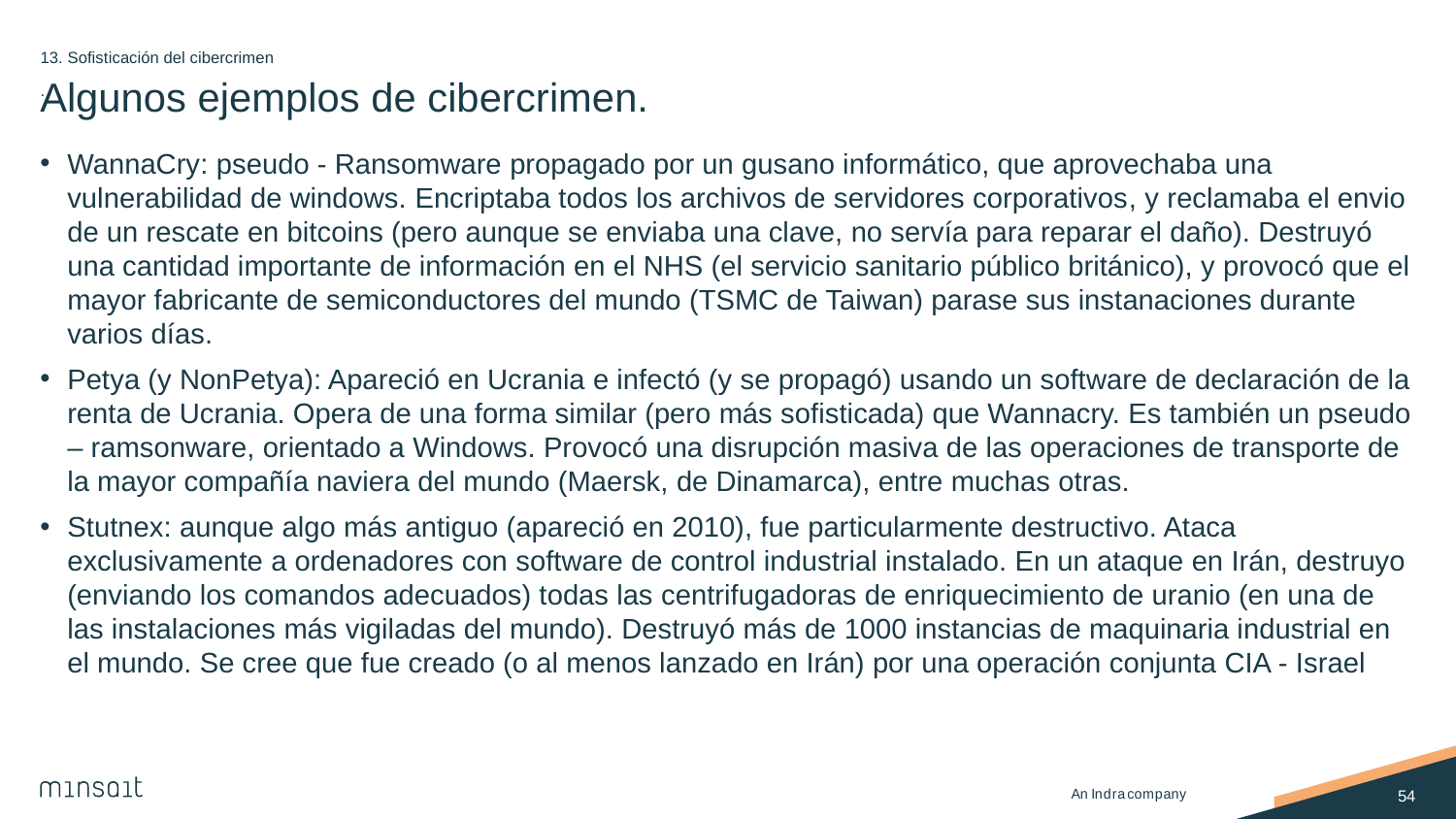

13. Sofisticación del cibercrimen
.
# Algunos ejemplos de cibercrimen.
WannaCry: pseudo - Ransomware propagado por un gusano informático, que aprovechaba una vulnerabilidad de windows. Encriptaba todos los archivos de servidores corporativos, y reclamaba el envio de un rescate en bitcoins (pero aunque se enviaba una clave, no servía para reparar el daño). Destruyó una cantidad importante de información en el NHS (el servicio sanitario público británico), y provocó que el mayor fabricante de semiconductores del mundo (TSMC de Taiwan) parase sus instanaciones durante varios días.
Petya (y NonPetya): Apareció en Ucrania e infectó (y se propagó) usando un software de declaración de la renta de Ucrania. Opera de una forma similar (pero más sofisticada) que Wannacry. Es también un pseudo – ramsonware, orientado a Windows. Provocó una disrupción masiva de las operaciones de transporte de la mayor compañía naviera del mundo (Maersk, de Dinamarca), entre muchas otras.
Stutnex: aunque algo más antiguo (apareció en 2010), fue particularmente destructivo. Ataca exclusivamente a ordenadores con software de control industrial instalado. En un ataque en Irán, destruyo (enviando los comandos adecuados) todas las centrifugadoras de enriquecimiento de uranio (en una de las instalaciones más vigiladas del mundo). Destruyó más de 1000 instancias de maquinaria industrial en el mundo. Se cree que fue creado (o al menos lanzado en Irán) por una operación conjunta CIA - Israel